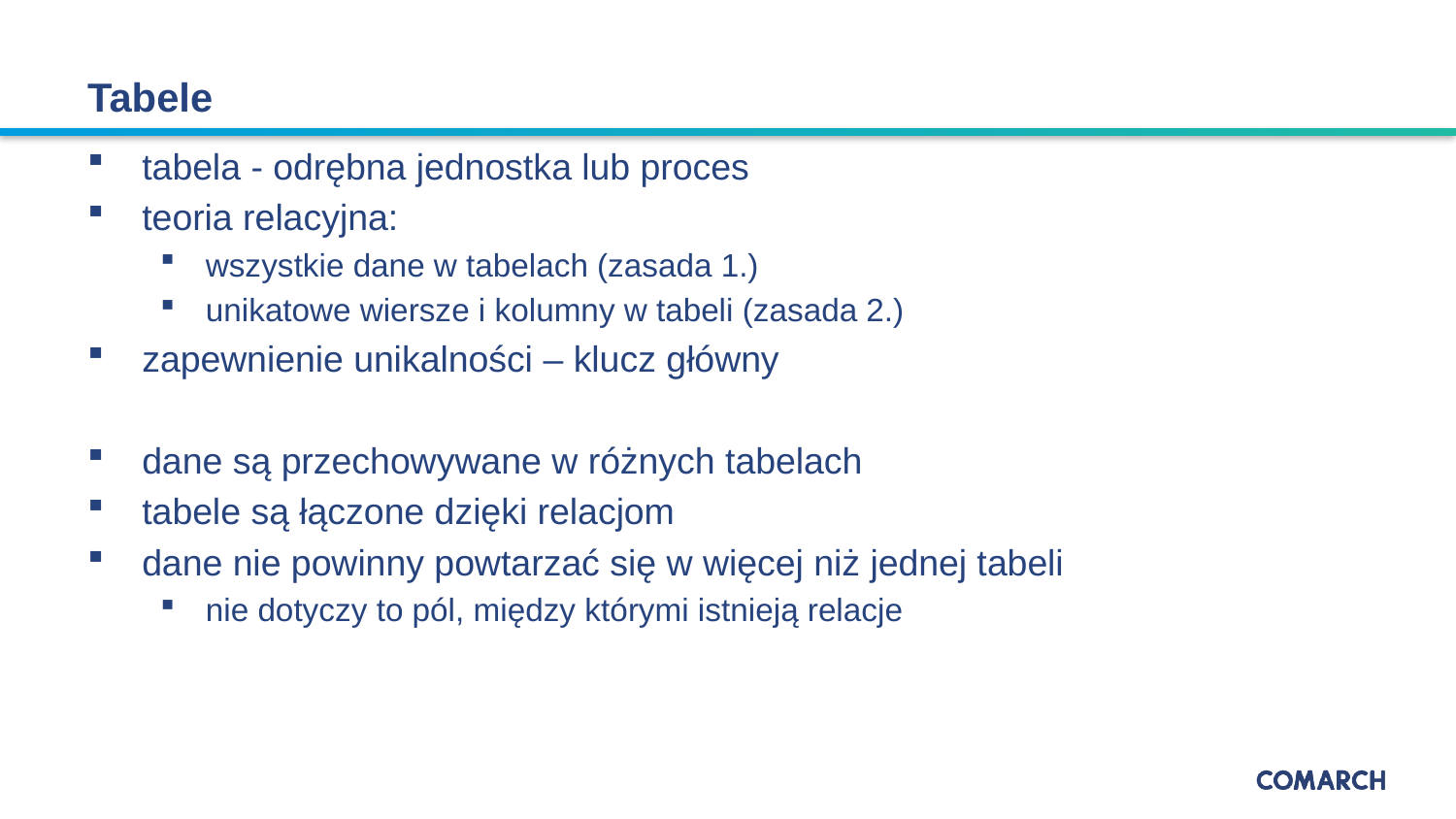

# Tabele
tabela - odrębna jednostka lub proces
teoria relacyjna:
wszystkie dane w tabelach (zasada 1.)
unikatowe wiersze i kolumny w tabeli (zasada 2.)
zapewnienie unikalności – klucz główny

dane są przechowywane w różnych tabelach
tabele są łączone dzięki relacjom
dane nie powinny powtarzać się w więcej niż jednej tabeli
nie dotyczy to pól, między którymi istnieją relacje